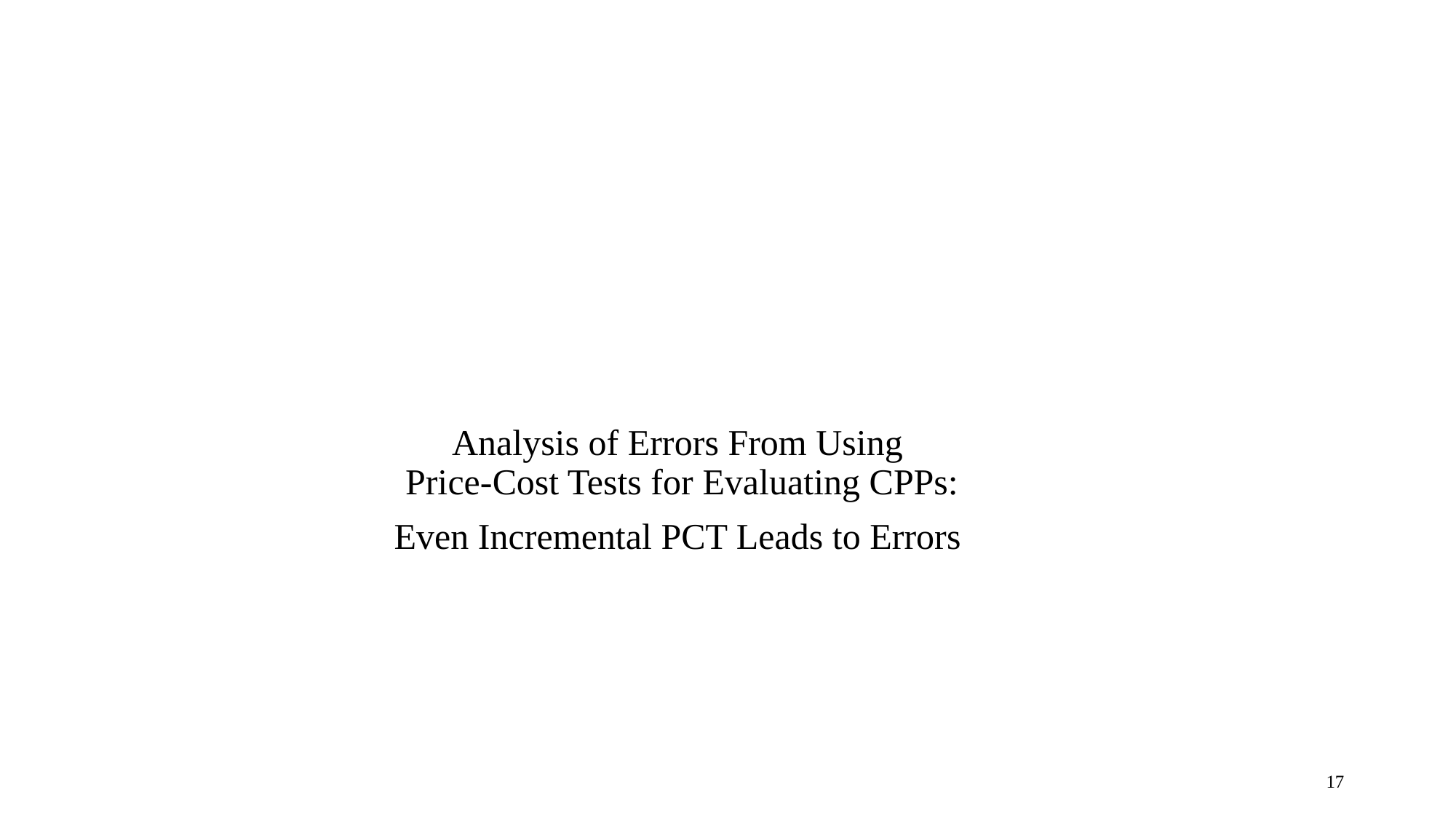

#
Analysis of Errors From Using
Price-Cost Tests for Evaluating CPPs:
Even Incremental PCT Leads to Errors

17